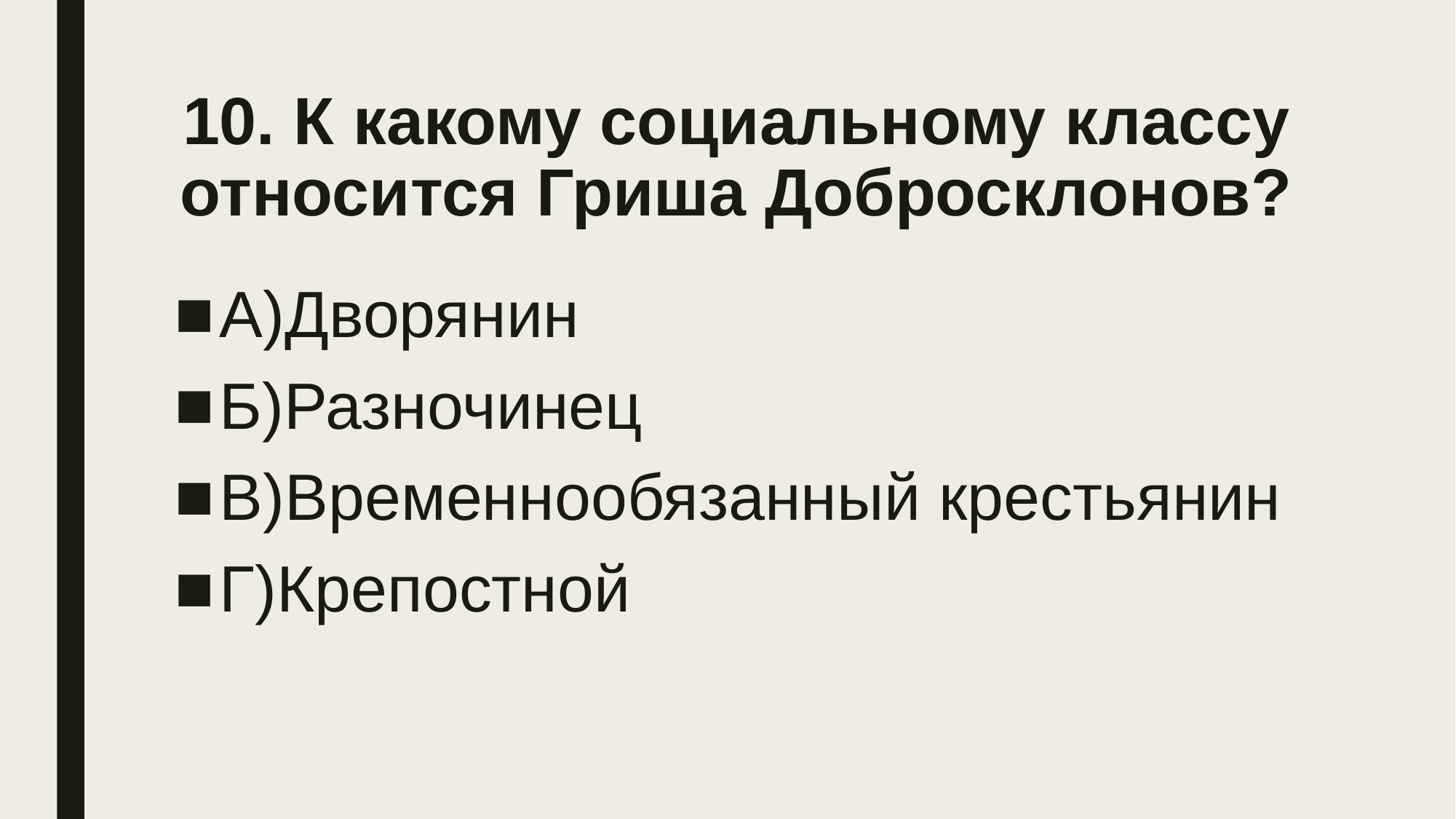

# 10. К какому социальному классу относится Гриша Добросклонов?
А)Дворянин
Б)Разночинец
В)Временнообязанный крестьянин
Г)Крепостной